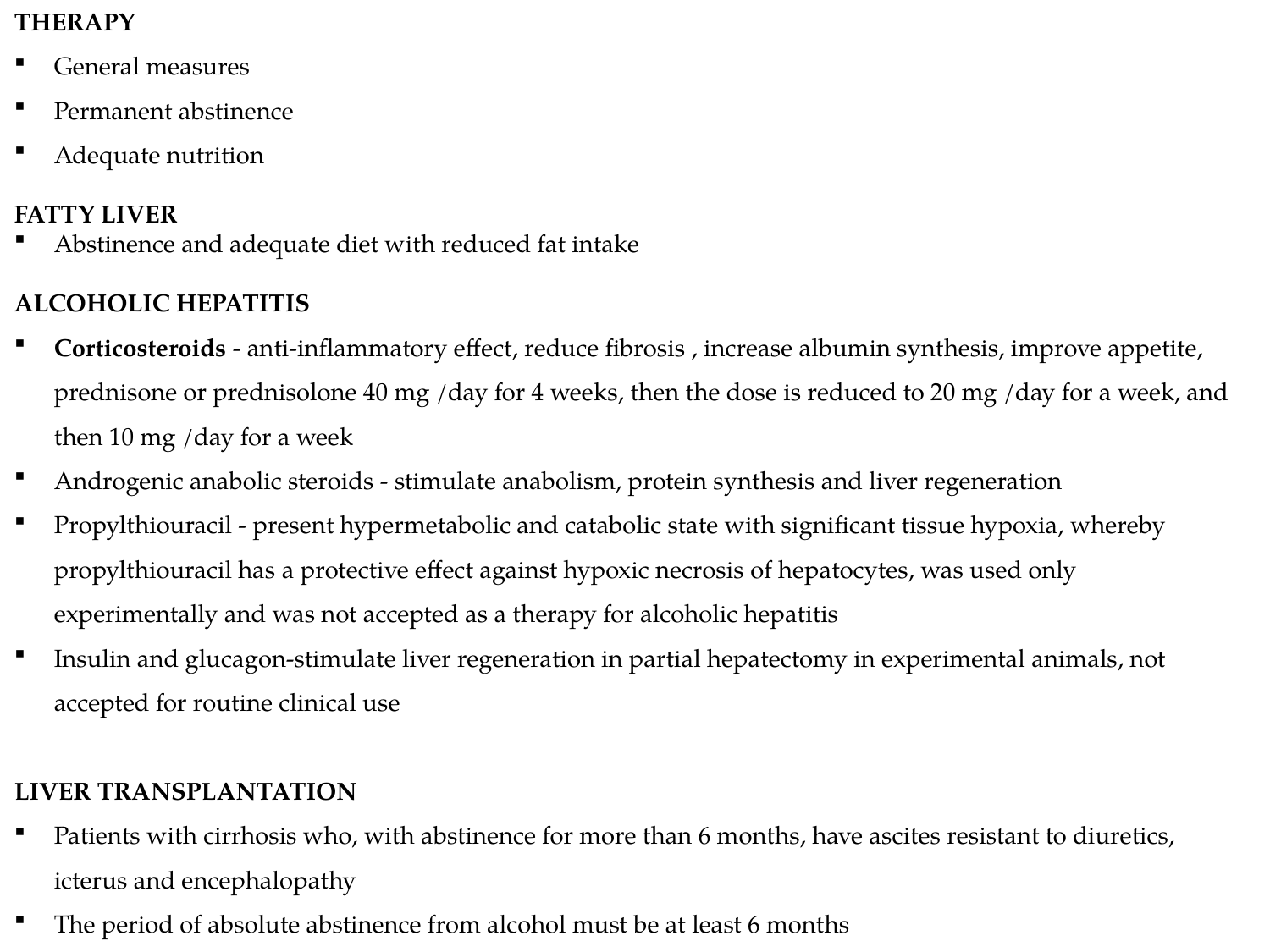

THERAPY
General measures
Permanent abstinence
Adequate nutrition

FATTY LIVER
Abstinence and adequate diet with reduced fat intake

ALCOHOLIC HEPATITIS
Corticosteroids - anti-inflammatory effect, reduce fibrosis , increase albumin synthesis, improve appetite, prednisone or prednisolone 40 mg /day for 4 weeks, then the dose is reduced to 20 mg /day for a week, and then 10 mg /day for a week
Androgenic anabolic steroids - stimulate anabolism, protein synthesis and liver regeneration
Propylthiouracil - present hypermetabolic and catabolic state with significant tissue hypoxia, whereby propylthiouracil has a protective effect against hypoxic necrosis of hepatocytes, was used only experimentally and was not accepted as a therapy for alcoholic hepatitis
Insulin and glucagon-stimulate liver regeneration in partial hepatectomy in experimental animals, not accepted for routine clinical use

LIVER TRANSPLANTATION
Patients with cirrhosis who, with abstinence for more than 6 months, have ascites resistant to diuretics, icterus and encephalopathy
The period of absolute abstinence from alcohol must be at least 6 months